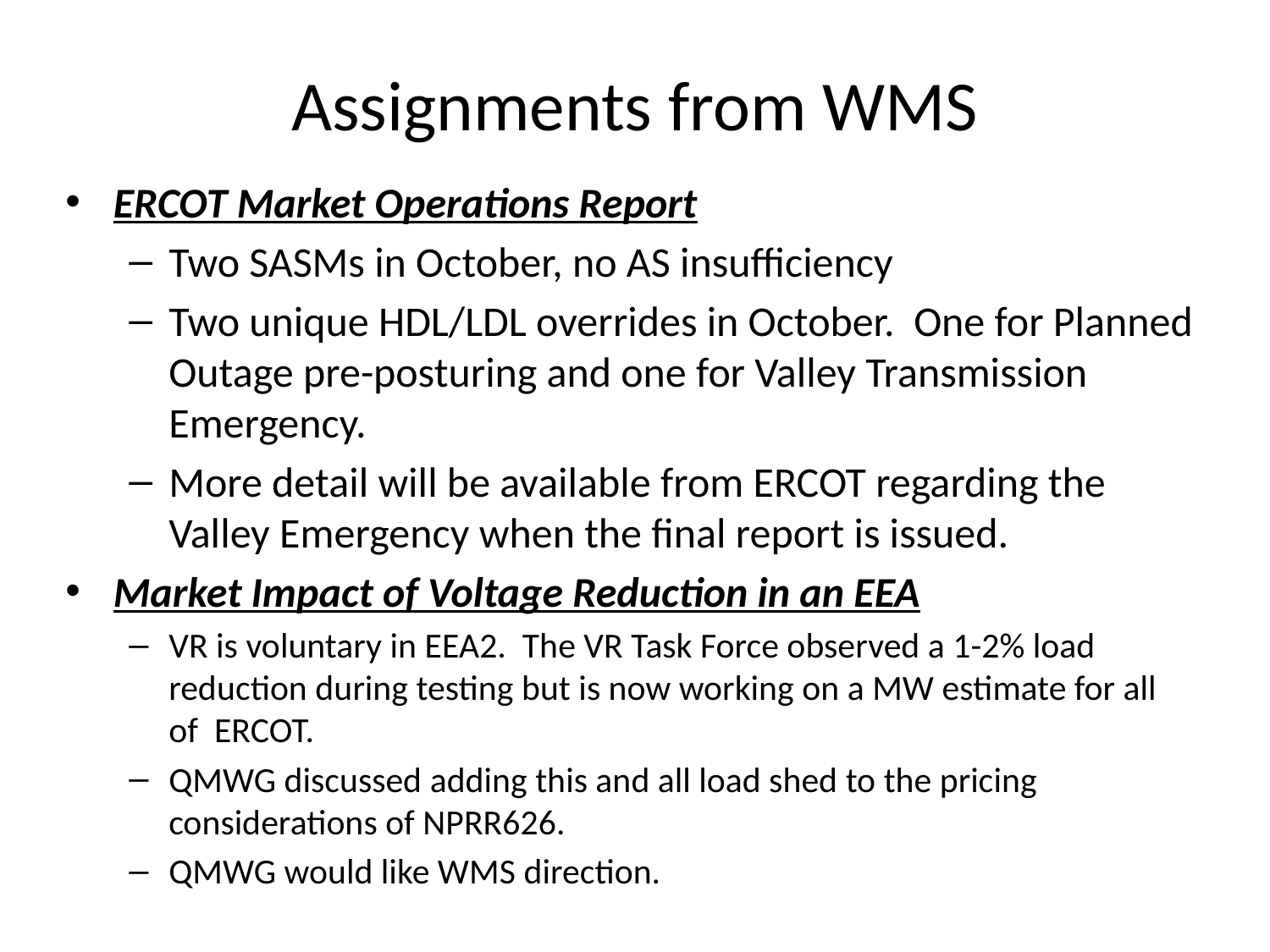

# Assignments from WMS
ERCOT Market Operations Report
Two SASMs in October, no AS insufficiency
Two unique HDL/LDL overrides in October.  One for Planned Outage pre-posturing and one for Valley Transmission Emergency.
More detail will be available from ERCOT regarding the Valley Emergency when the final report is issued.
Market Impact of Voltage Reduction in an EEA
VR is voluntary in EEA2.  The VR Task Force observed a 1-2% load reduction during testing but is now working on a MW estimate for all of  ERCOT.
QMWG discussed adding this and all load shed to the pricing considerations of NPRR626.
QMWG would like WMS direction.